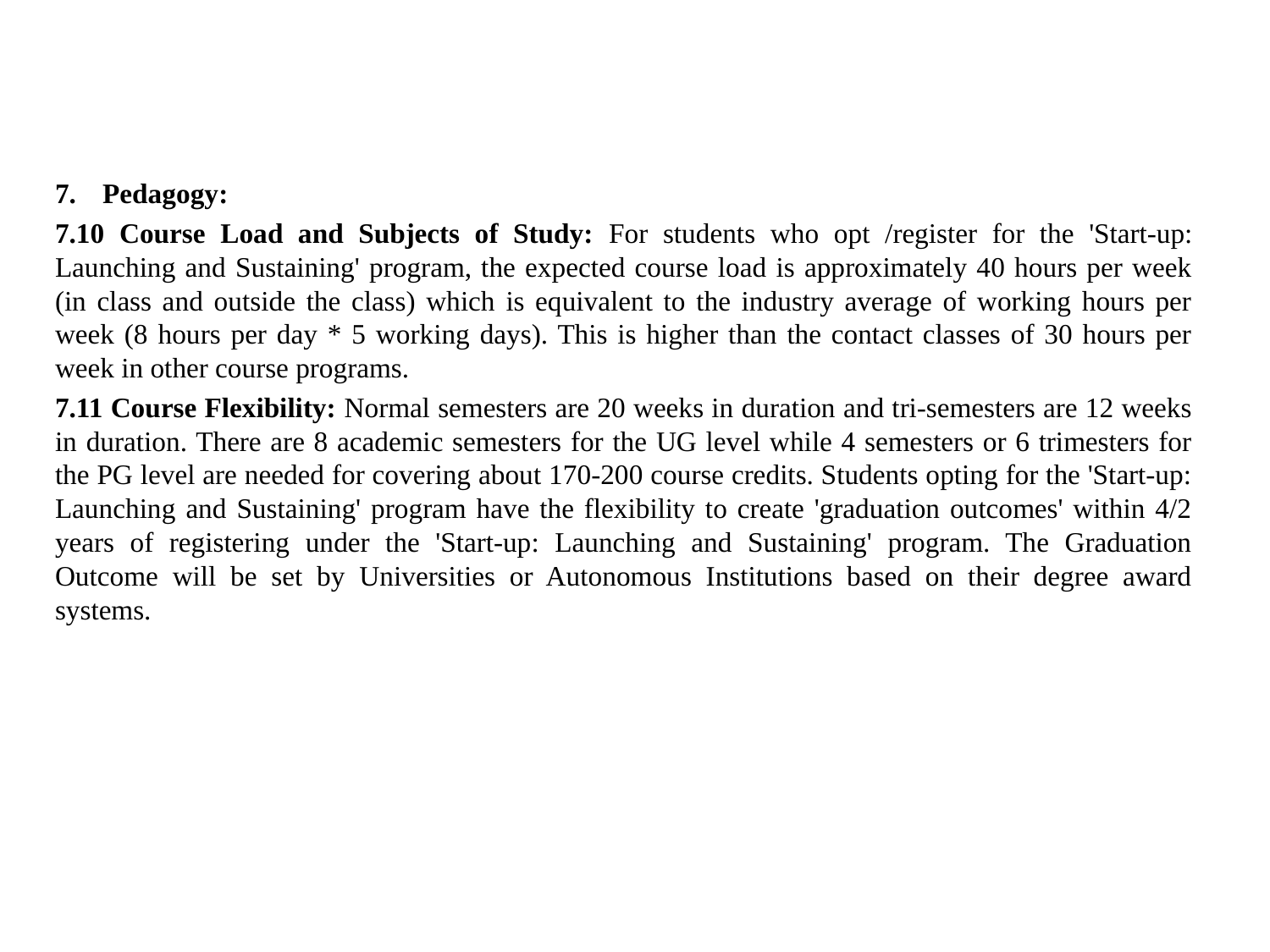

Pedagogy:
7.10 Course Load and Subjects of Study: For students who opt /register for the 'Start-up: Launching and Sustaining' program, the expected course load is approximately 40 hours per week (in class and outside the class) which is equivalent to the industry average of working hours per week (8 hours per day * 5 working days). This is higher than the contact classes of 30 hours per week in other course programs.
7.11 Course Flexibility: Normal semesters are 20 weeks in duration and tri-semesters are 12 weeks in duration. There are 8 academic semesters for the UG level while 4 semesters or 6 trimesters for the PG level are needed for covering about 170-200 course credits. Students opting for the 'Start-up: Launching and Sustaining' program have the flexibility to create 'graduation outcomes' within 4/2 years of registering under the 'Start-up: Launching and Sustaining' program. The Graduation Outcome will be set by Universities or Autonomous Institutions based on their degree award systems.